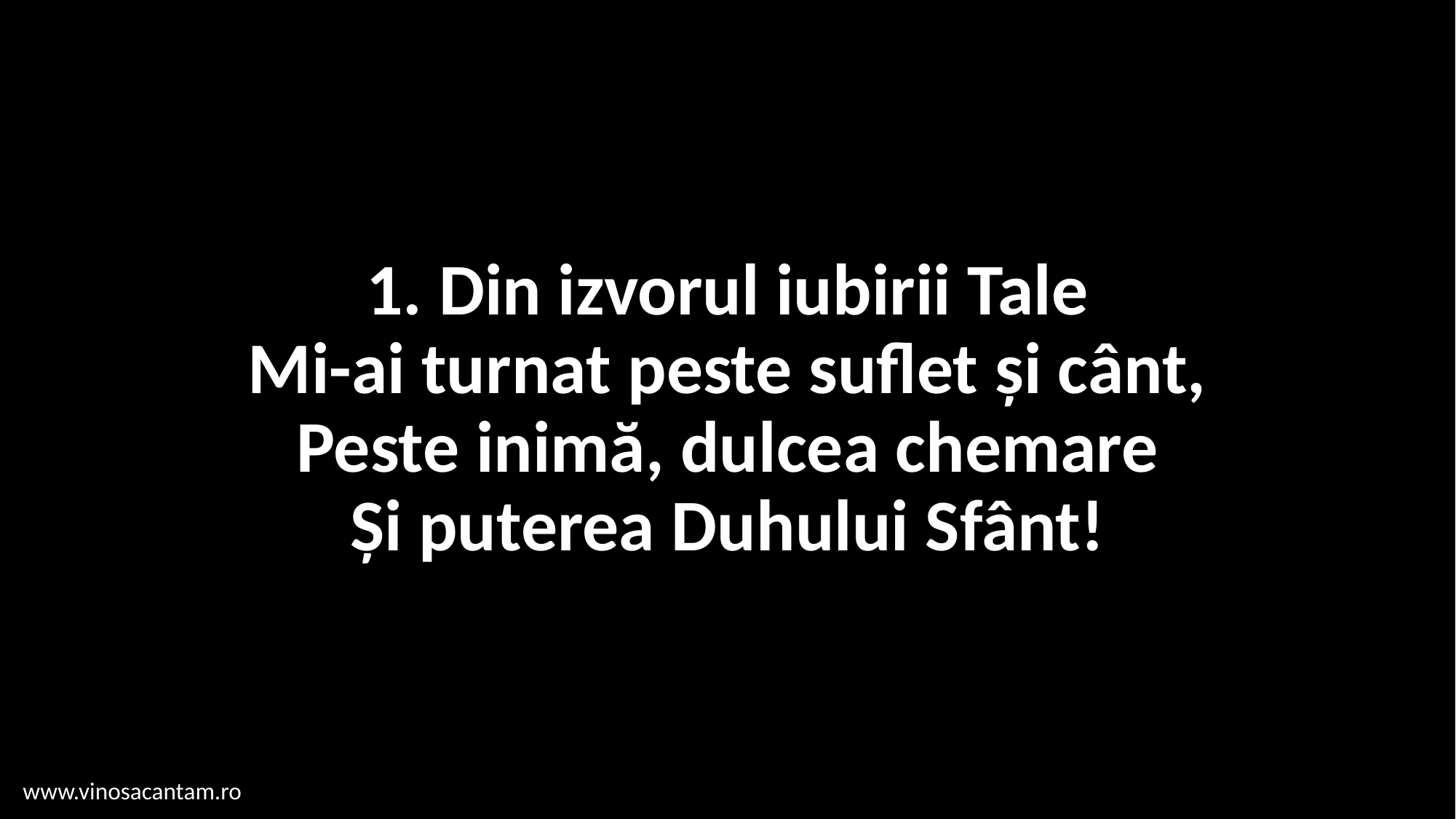

# 1. Din izvorul iubirii Tale Mi-ai turnat peste suflet și cânt, Peste inimă, dulcea chemare Și puterea Duhului Sfânt!
www.vinosacantam.ro